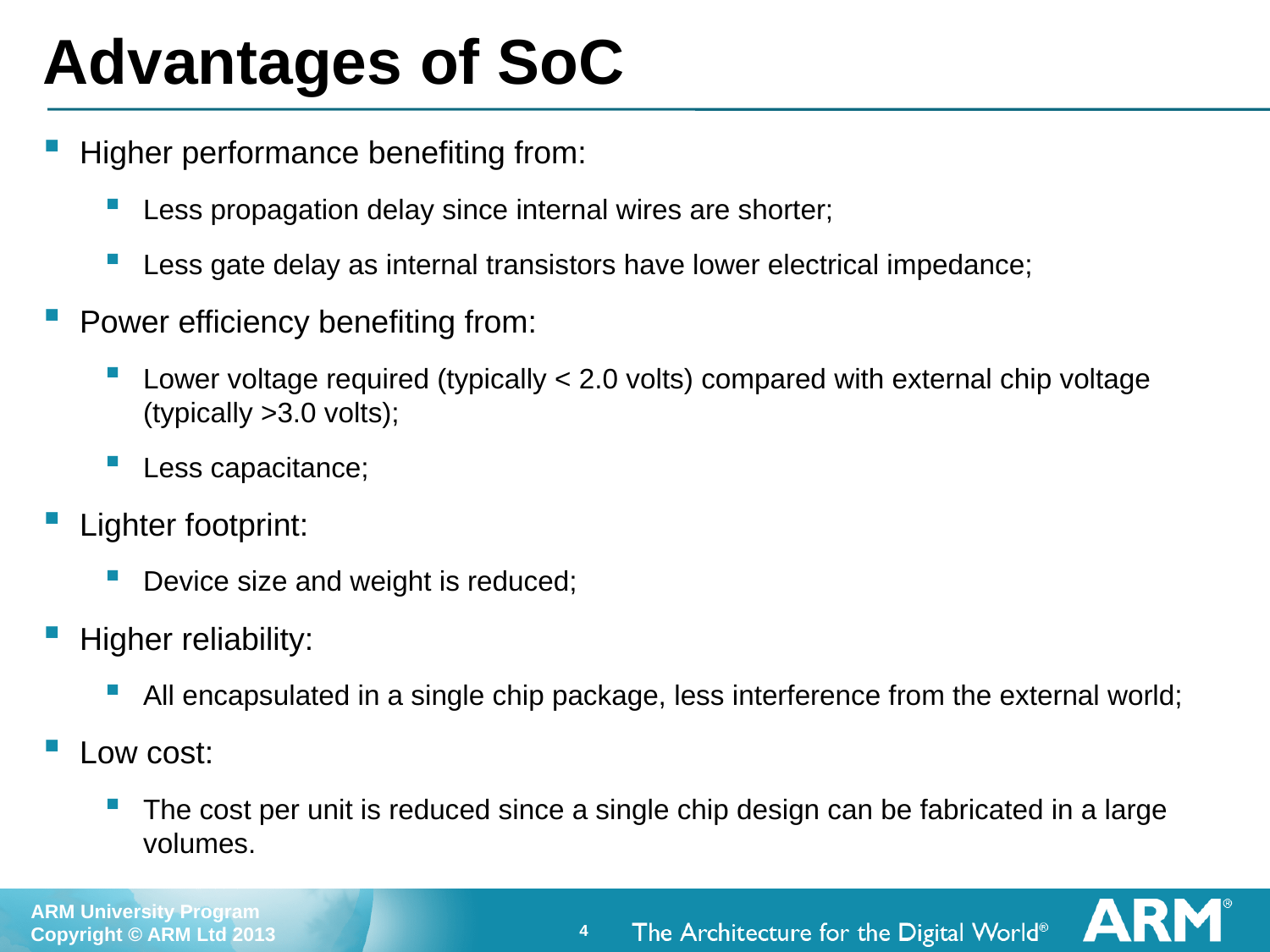

# Advantages of SoC
Higher performance benefiting from:
Less propagation delay since internal wires are shorter;
Less gate delay as internal transistors have lower electrical impedance;
Power efficiency benefiting from:
Lower voltage required (typically < 2.0 volts) compared with external chip voltage (typically >3.0 volts);
Less capacitance;
Lighter footprint:
Device size and weight is reduced;
Higher reliability:
All encapsulated in a single chip package, less interference from the external world;
Low cost:
The cost per unit is reduced since a single chip design can be fabricated in a large volumes.